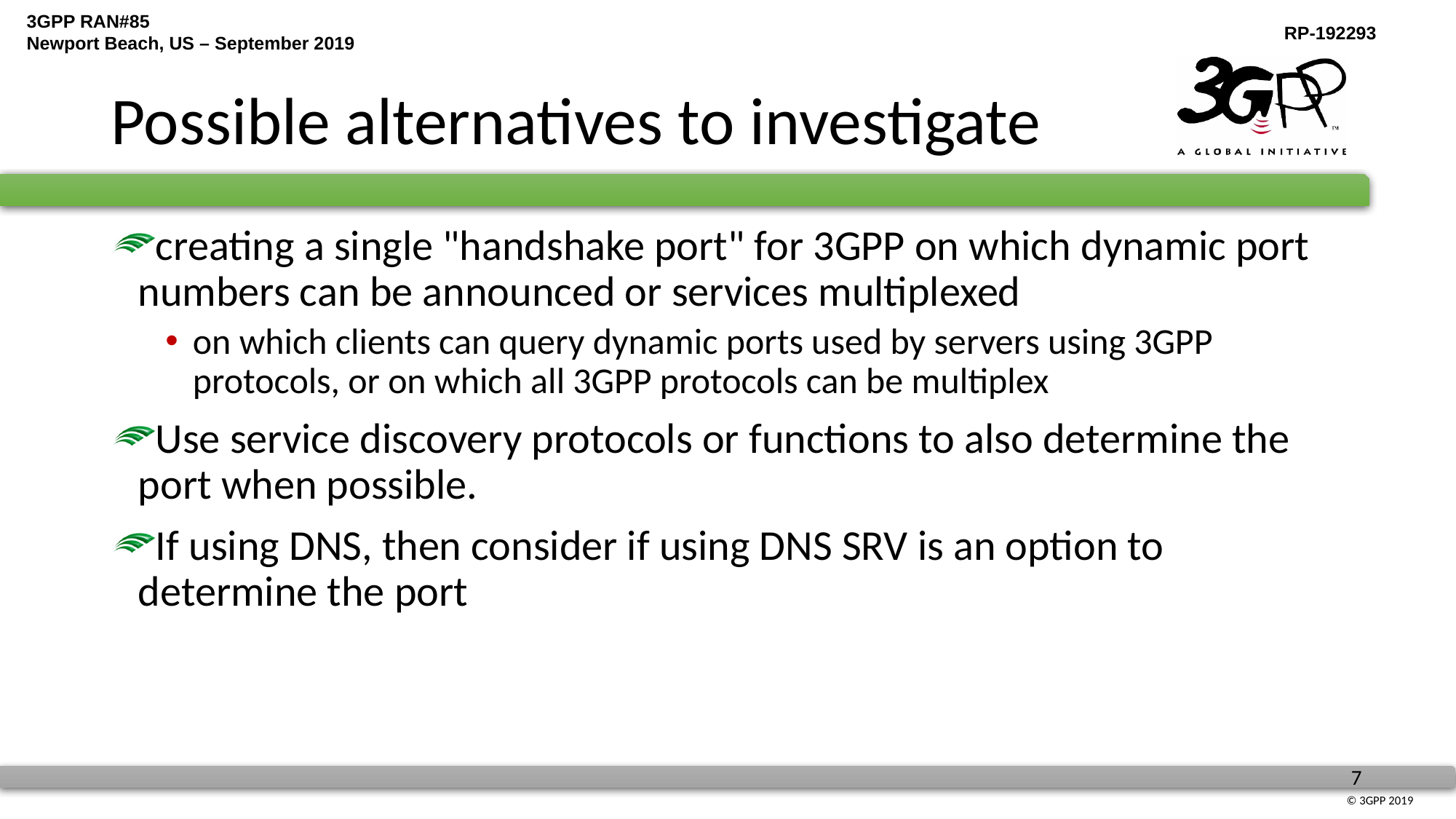

# Possible alternatives to investigate
creating a single "handshake port" for 3GPP on which dynamic port numbers can be announced or services multiplexed
on which clients can query dynamic ports used by servers using 3GPP protocols, or on which all 3GPP protocols can be multiplex
Use service discovery protocols or functions to also determine the port when possible.
If using DNS, then consider if using DNS SRV is an option to determine the port